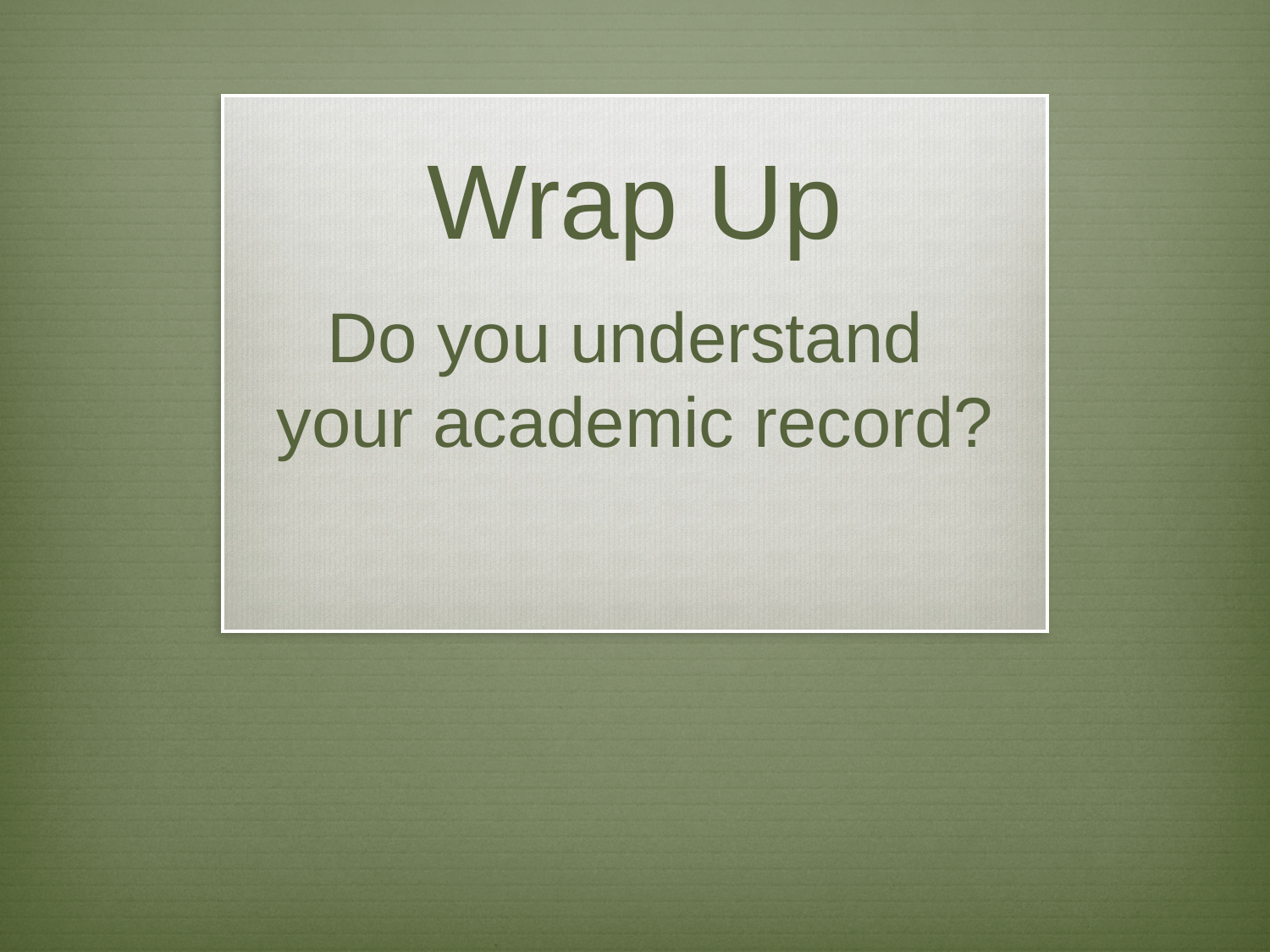

# Wrap Up
Do you understand
your academic record?